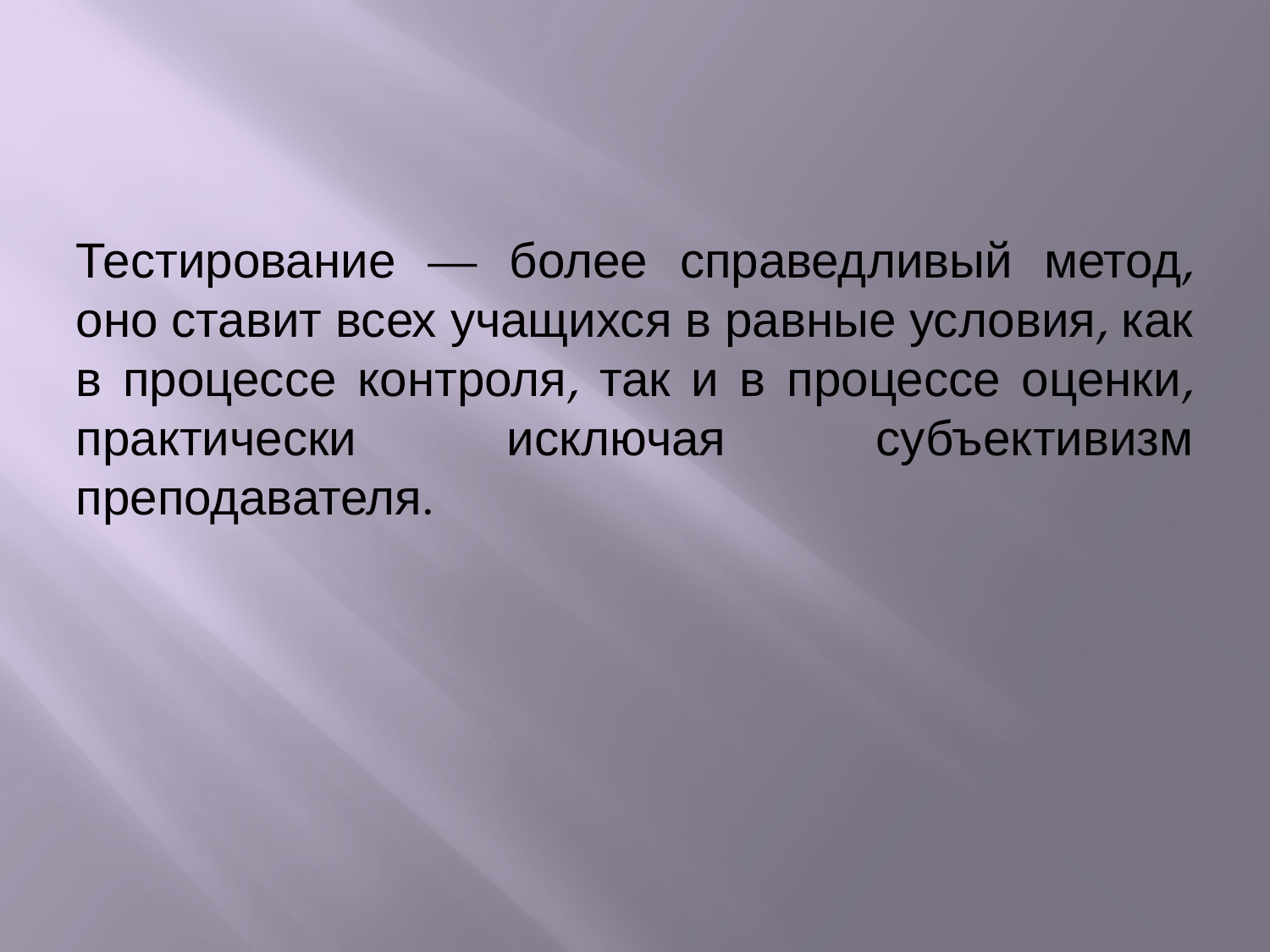

Тестирование — более справедливый метод, оно ставит всех учащихся в равные условия, как в процессе контроля, так и в процессе оценки, практически исключая субъективизм преподавателя.